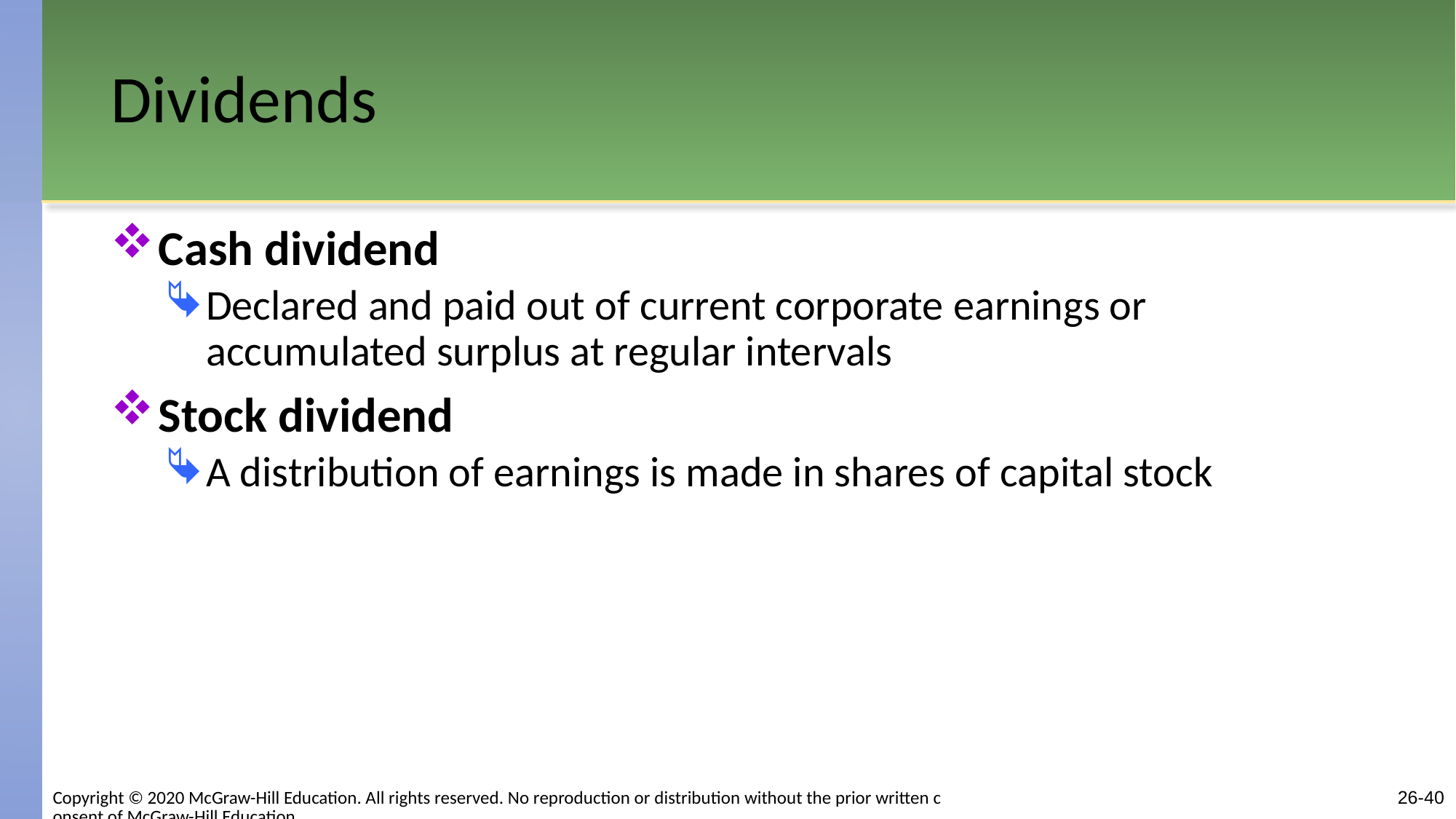

# Dividends
Cash dividend
Declared and paid out of current corporate earnings or accumulated surplus at regular intervals
Stock dividend
A distribution of earnings is made in shares of capital stock
Copyright © 2020 McGraw-Hill Education. All rights reserved. No reproduction or distribution without the prior written consent of McGraw-Hill Education.
26-40